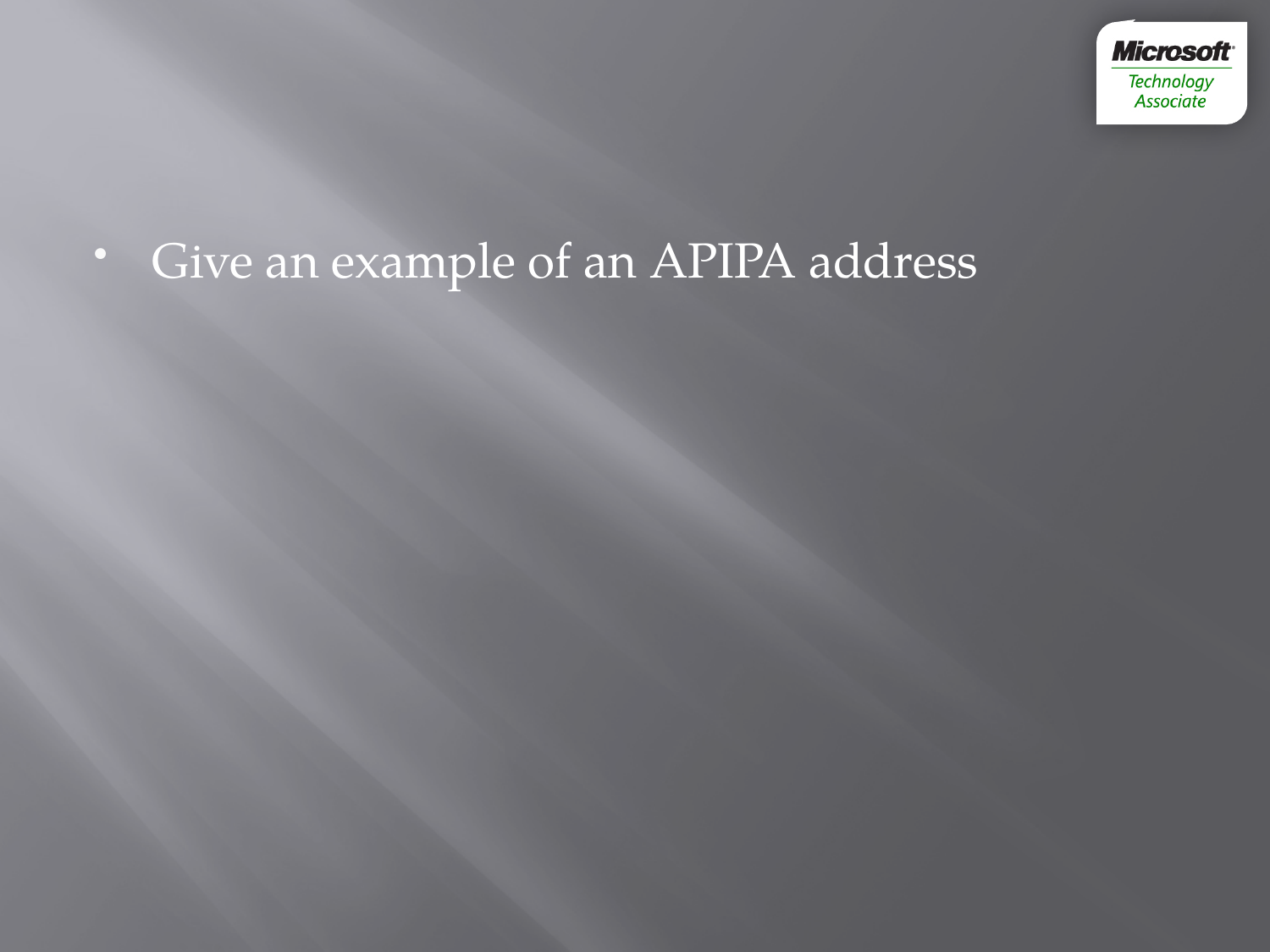

#
Give an example of an APIPA address